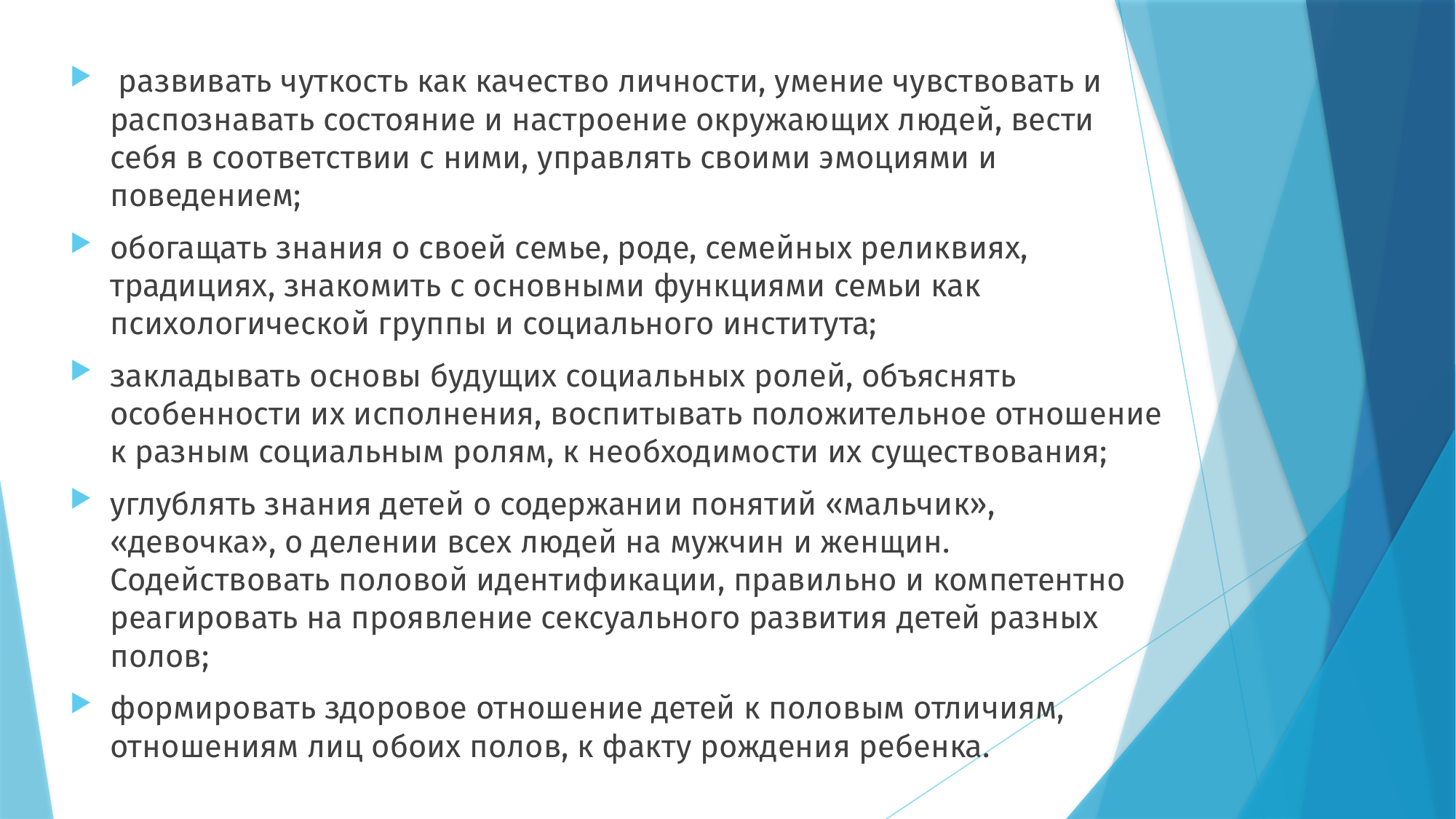

развивать чуткость как качество личности, умение чувствовать и распознавать состояние и настроение окружающих людей, вести себя в соответствии с ними, управлять своими эмоциями и поведением;
обогащать знания о своей семье, роде, семейных реликвиях, традициях, знакомить с основными функциями семьи как психологической группы и социального института;
закладывать основы будущих социальных ролей, объяснять особенности их исполнения, воспитывать положительное отношение к разным социальным ролям, к необходимости их существования;
углублять знания детей о содержании понятий «мальчик», «девочка», о делении всех людей на мужчин и женщин. Содействовать половой идентификации, правильно и компетентно реагировать на проявление сексуального развития детей разных полов;
формировать здоровое отношение детей к половым отличиям, отношениям лиц обоих полов, к факту рождения ребенка.